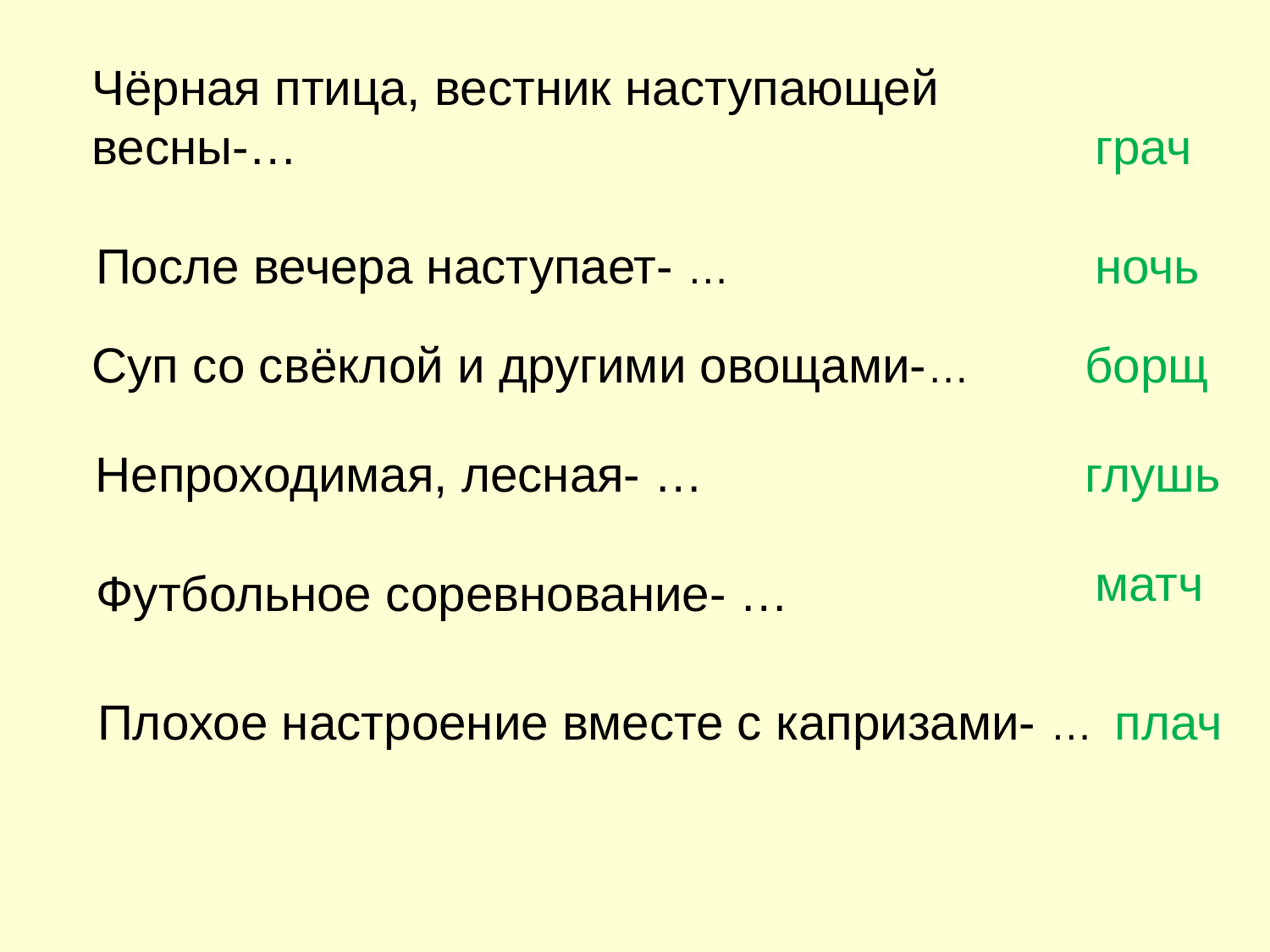

Чёрная птица, вестник наступающей весны-…

грач
После вечера наступает- …
ночь
Суп со свёклой и другими овощами-…
борщ
Непроходимая, лесная- …
глушь
матч
Футбольное соревнование- …
Плохое настроение вместе с капризами- …
плач